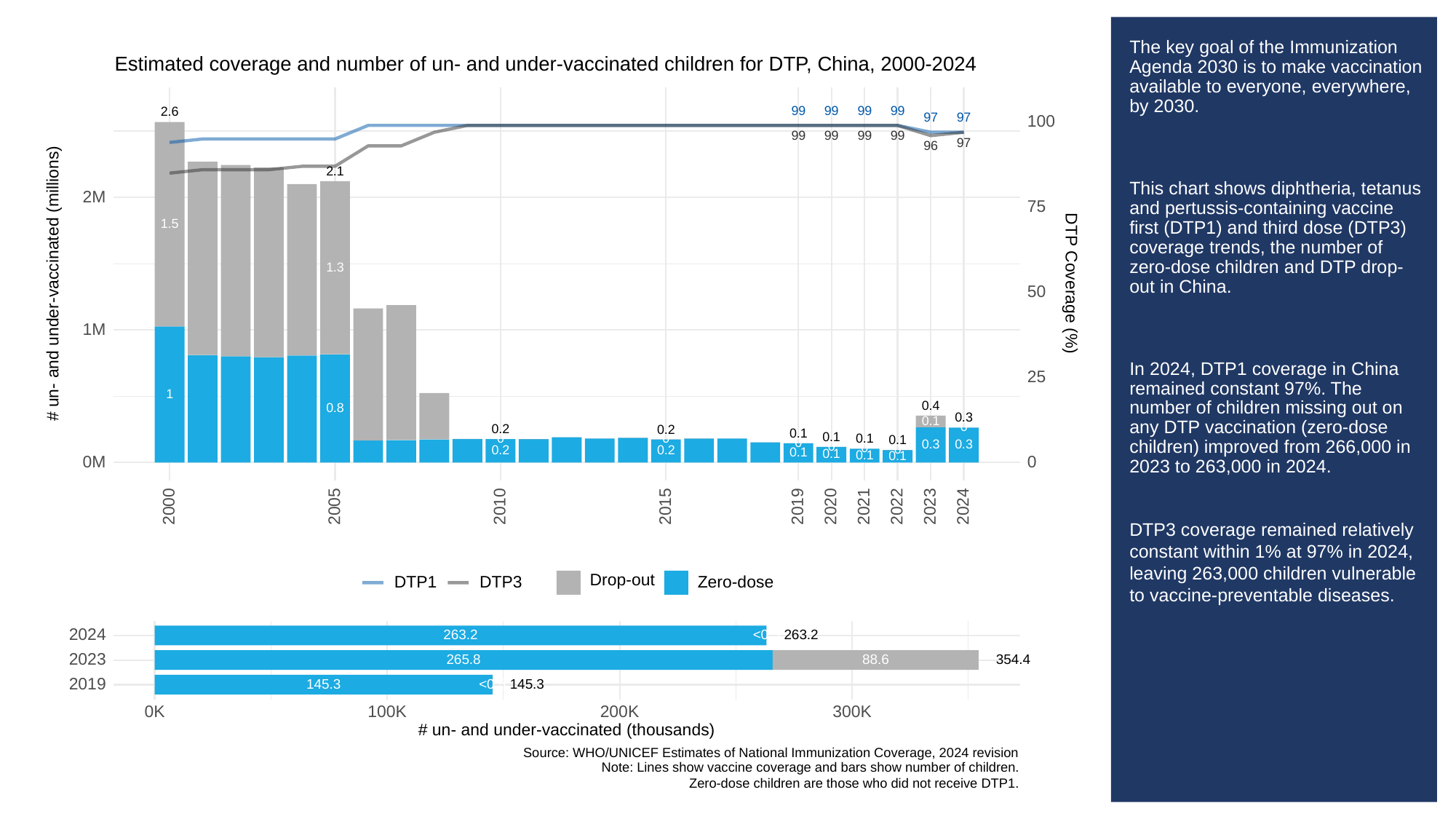

# The key goal of the Immunization Agenda 2030 is to make vaccination available to everyone, everywhere, by 2030.

This chart shows diphtheria, tetanus and pertussis-containing vaccine first (DTP1) and third dose (DTP3) coverage trends, the number of zero-dose children and DTP drop-out in China.

In 2024, DTP1 coverage in China remained constant 97%. The number of children missing out on any DTP vaccination (zero-dose children) improved from 266,000 in 2023 to 263,000 in 2024.

DTP3 coverage remained relatively constant within 1% at 97% in 2024, leaving 263,000 children vulnerable to vaccine-preventable diseases.

Estimated coverage and number of un- and under-vaccinated children for DTP, China, 2000-2024

99
99
99
99
2.6
97
97
100

99
99
99
99
97
96

2.1

2M

75
1.5
1.3

# un- and under-vaccinated (millions)
DTP Coverage (%)
50

1M

25
1

0.4
0.8
0.3

0.1
0
0.2
0.2

0.1
0.1
0
0.1
0
0.1

0

0.3
0.3

0

0
0
0.2
0.2

0.1

0.1

0.1
0.1
0M
0

2023
2000
2005
2010
2015
2019
2020
2021
2022
2024

Drop-out
DTP3
Zero-dose
DTP1

2024
263.2
263.2
<0.5

2023
354.4
265.8
88.6

2019
145.3
145.3
<0.5

300K
0K
100K
200K
# un- and under-vaccinated (thousands)
Source: WHO/UNICEF Estimates of National Immunization Coverage, 2024 revision
Note: Lines show vaccine coverage and bars show number of children.
Zero-dose children are those who did not receive DTP1.